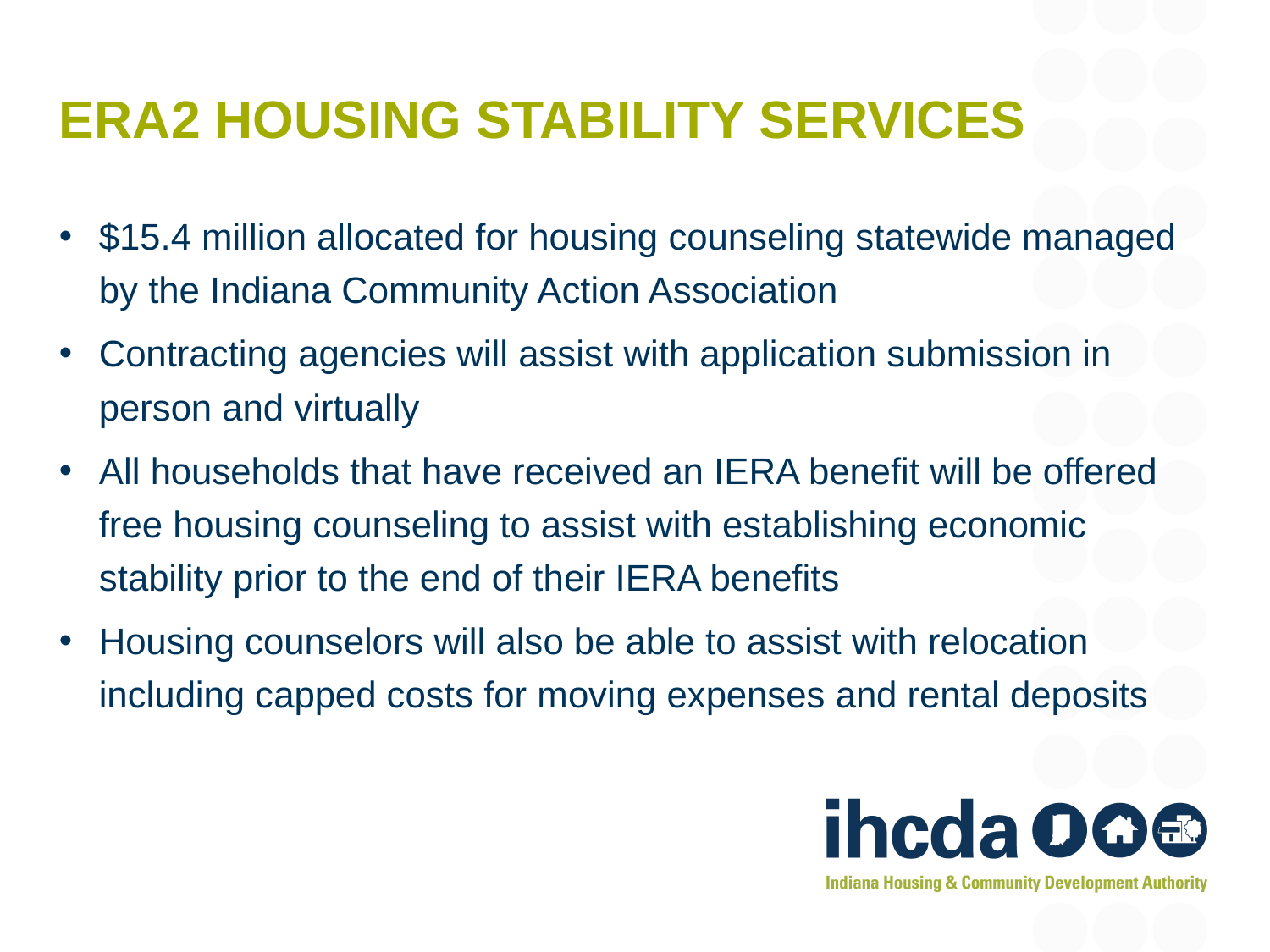

# ERA2 Housing Stability services
$15.4 million allocated for housing counseling statewide managed by the Indiana Community Action Association
Contracting agencies will assist with application submission in person and virtually
All households that have received an IERA benefit will be offered free housing counseling to assist with establishing economic stability prior to the end of their IERA benefits
Housing counselors will also be able to assist with relocation including capped costs for moving expenses and rental deposits